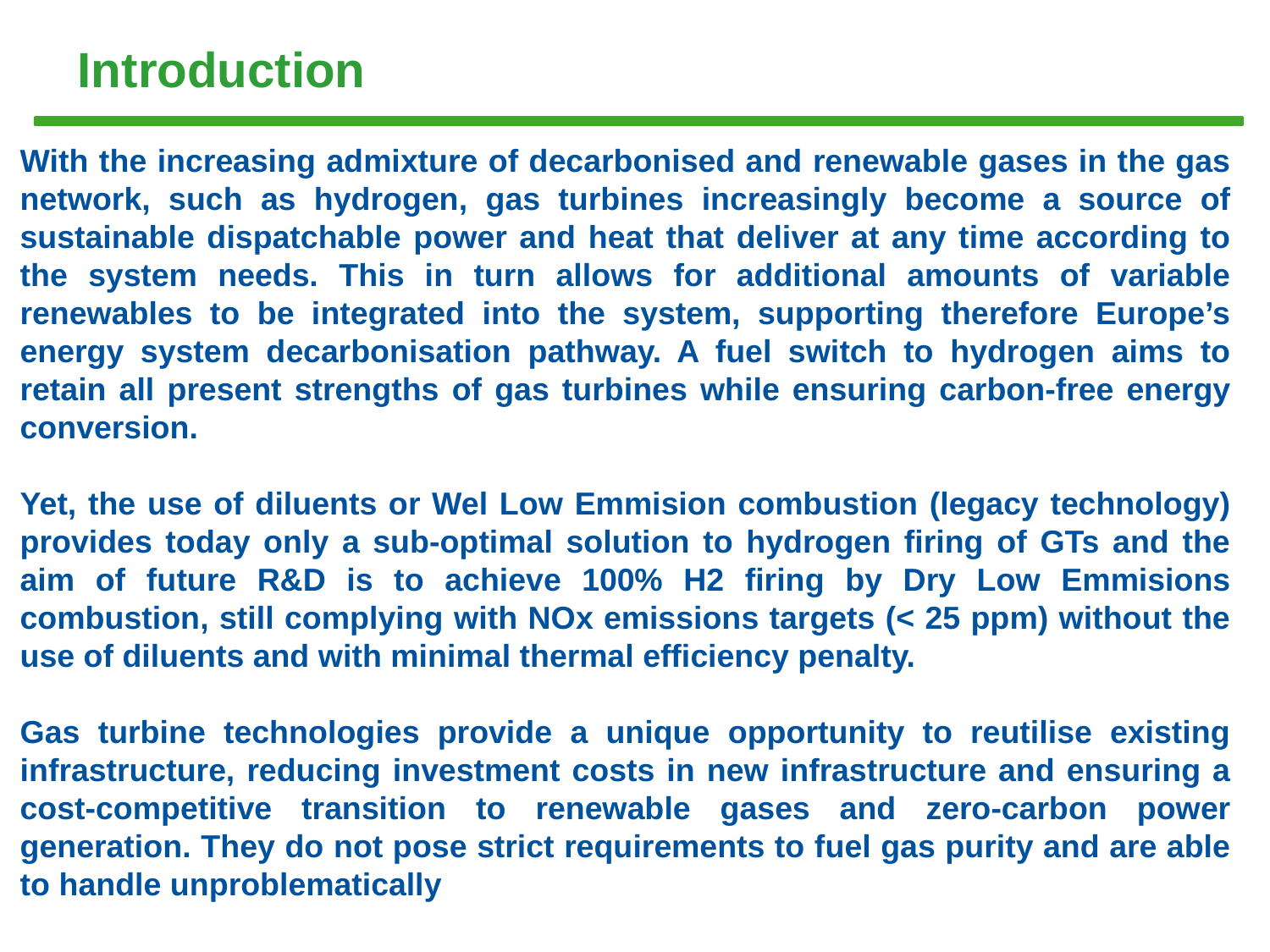

# Introduction

With the increasing admixture of decarbonised and renewable gases in the gas network, such as hydrogen, gas turbines increasingly become a source of sustainable dispatchable power and heat that deliver at any time according to the system needs. This in turn allows for additional amounts of variable renewables to be integrated into the system, supporting therefore Europe’s energy system decarbonisation pathway. A fuel switch to hydrogen aims to retain all present strengths of gas turbines while ensuring carbon-free energy conversion.

Yet, the use of diluents or Wel Low Emmision combustion (legacy technology) provides today only a sub-optimal solution to hydrogen firing of GTs and the aim of future R&D is to achieve 100% H2 firing by Dry Low Emmisions combustion, still complying with NOx emissions targets (< 25 ppm) without the use of diluents and with minimal thermal efficiency penalty.

Gas turbine technologies provide a unique opportunity to reutilise existing infrastructure, reducing investment costs in new infrastructure and ensuring a cost-competitive transition to renewable gases and zero-carbon power generation. They do not pose strict requirements to fuel gas purity and are able to handle unproblematically
Tema V				                                                              Turbina de hidrógeno